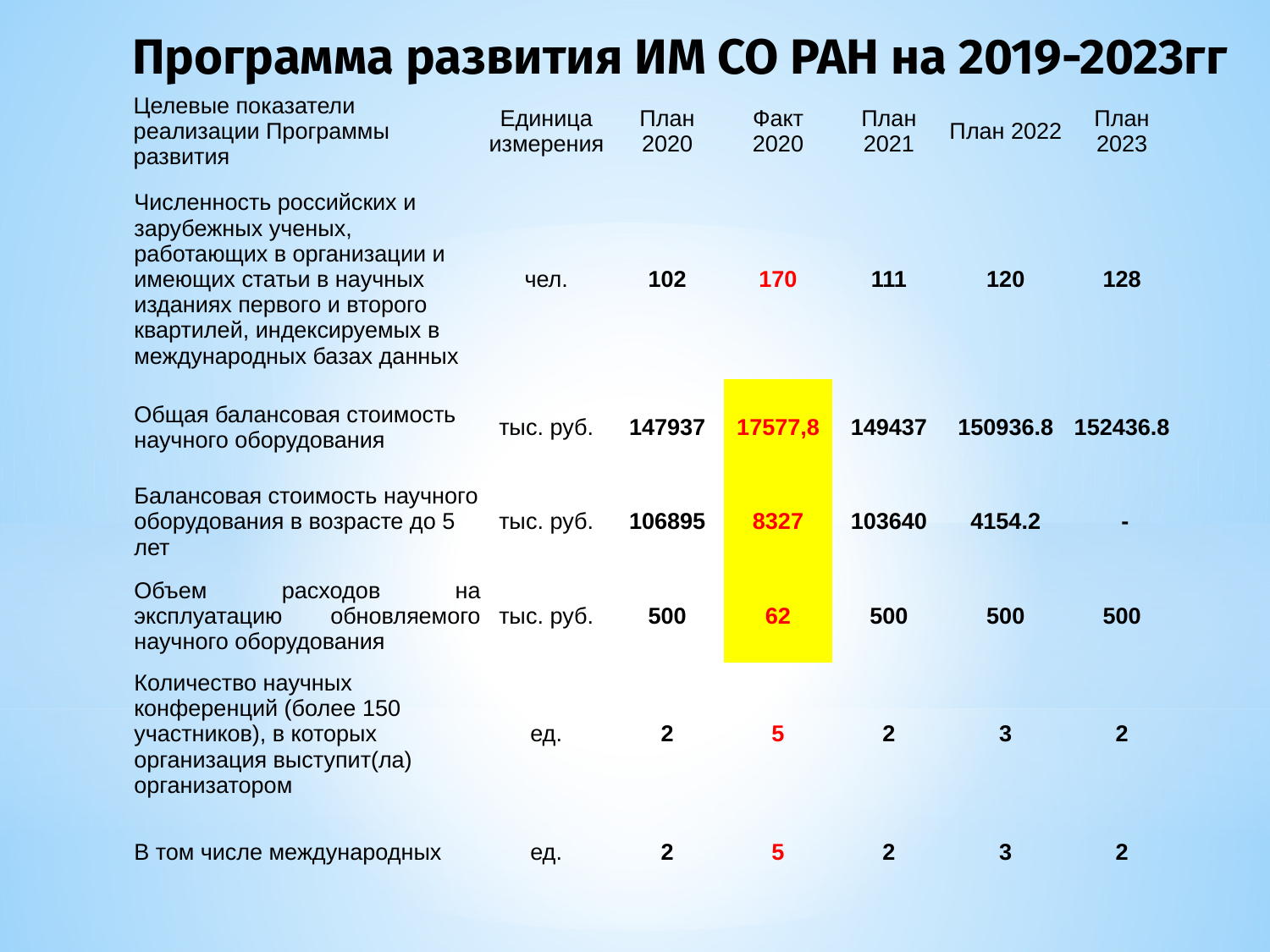

# Программа развития ИМ СО РАН на 2019-2023гг
| Целевые показатели реализации Программы развития | Единица измерения | План 2020 | Факт 2020 | План 2021 | План 2022 | План 2023 |
| --- | --- | --- | --- | --- | --- | --- |
| Численность российских и зарубежных ученых, работающих в организации и имеющих статьи в научных изданиях первого и второго квартилей, индексируемых в международных базах данных | чел. | 102 | 170 | 111 | 120 | 128 |
| Общая балансовая стоимость научного оборудования | тыс. руб. | 147937 | 17577,8 | 149437 | 150936.8 | 152436.8 |
| Балансовая стоимость научного оборудования в возрасте до 5 лет | тыс. руб. | 106895 | 8327 | 103640 | 4154.2 | - |
| Объем расходов на эксплуатацию обновляемого научного оборудования | тыс. руб. | 500 | 62 | 500 | 500 | 500 |
| Количество научных конференций (более 150 участников), в которых организация выступит(ла) организатором | ед. | 2 | 5 | 2 | 3 | 2 |
| В том числе международных | ед. | 2 | 5 | 2 | 3 | 2 |